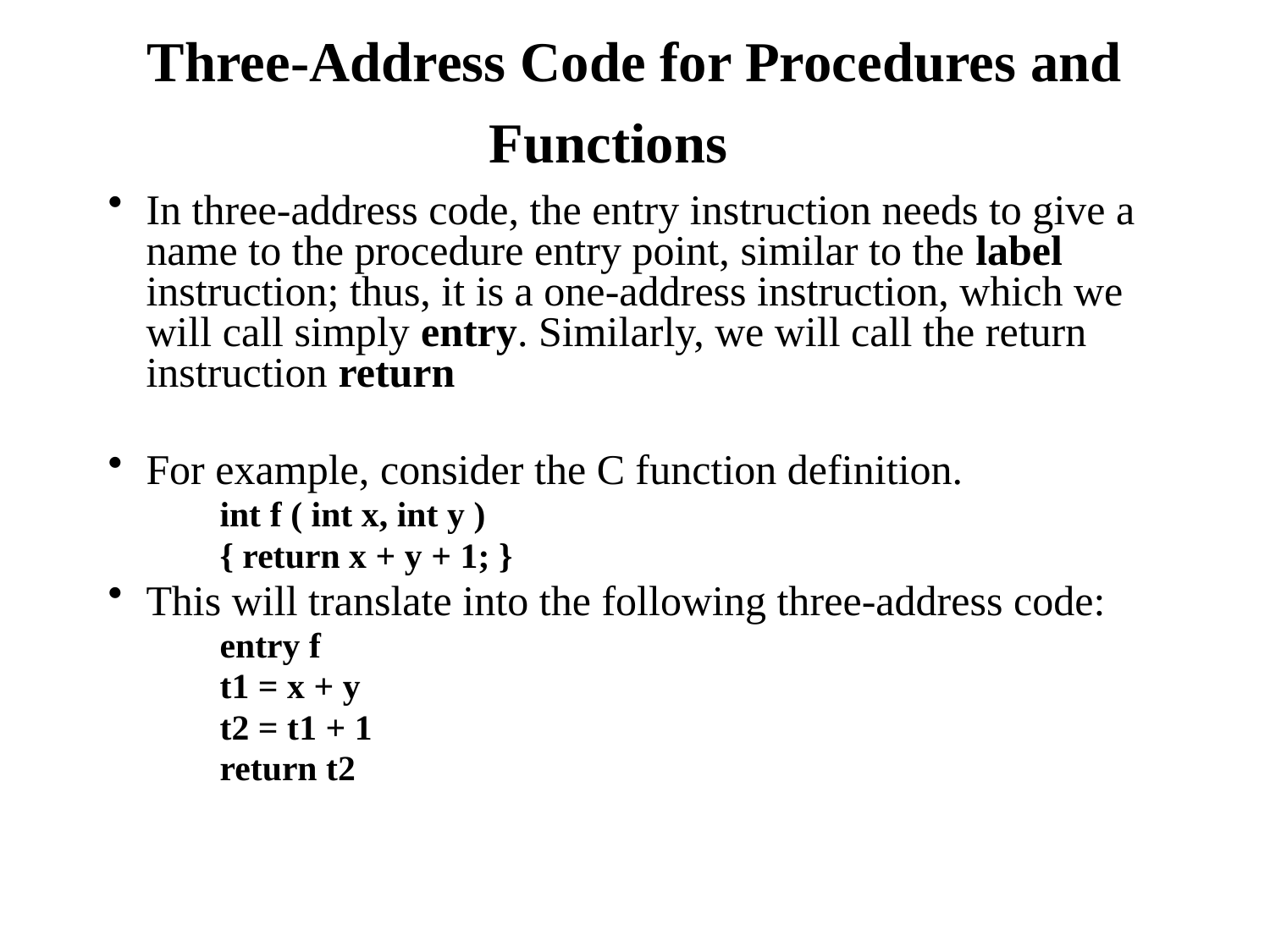

# Three-Address Code for Procedures and Functions
In three-address code, the entry instruction needs to give a name to the procedure entry point, similar to the label instruction; thus, it is a one-address instruction, which we will call simply entry. Similarly, we will call the return instruction return

For example, consider the C function definition.
int f ( int x, int y )
{ return x + y + 1; }
This will translate into the following three-address code:
entry f
t1 = x + y
t2 = t1 + 1
return t2